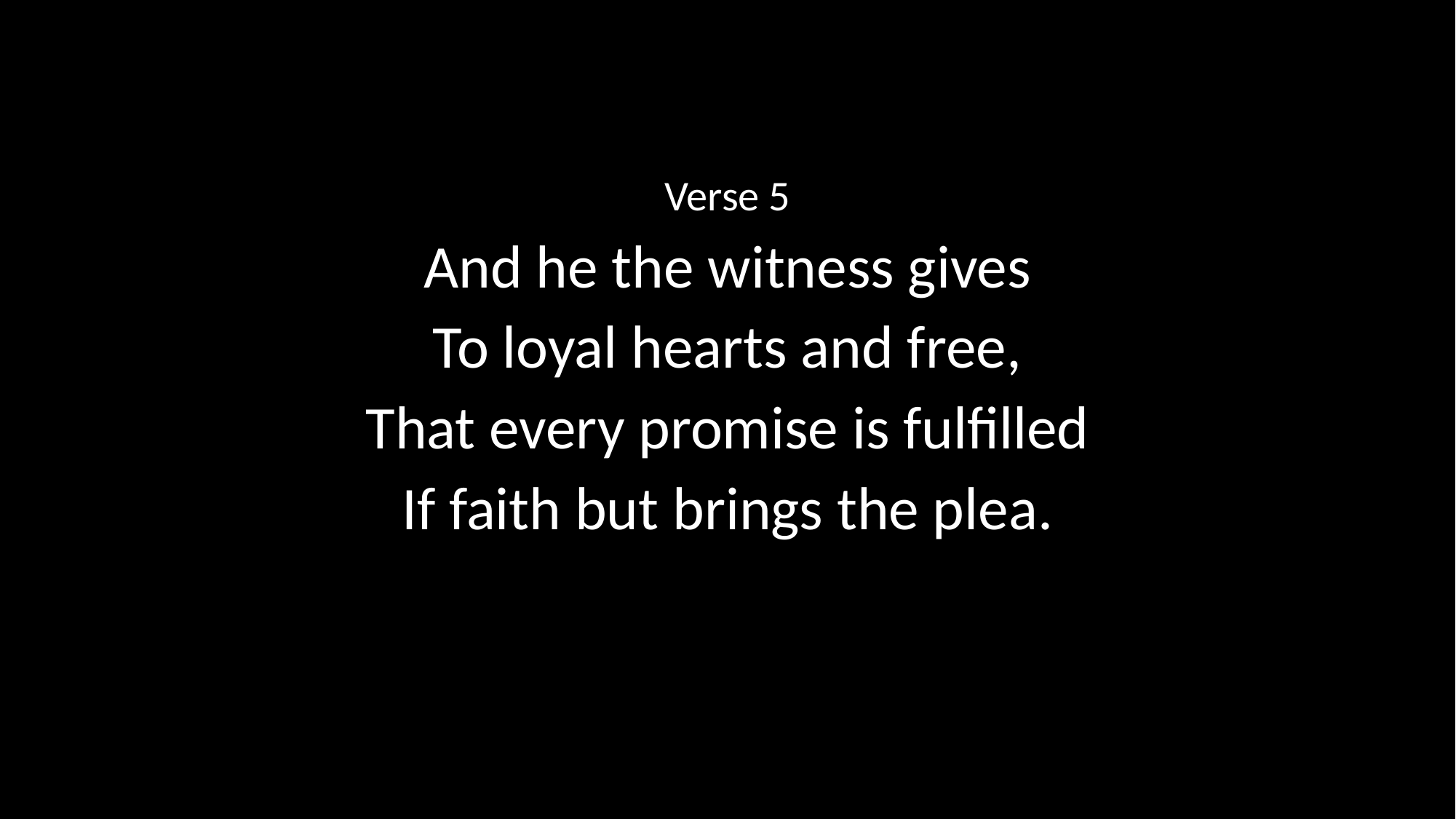

Verse 5
And he the witness gives
To loyal hearts and free,
That every promise is fulfilled
If faith but brings the plea.